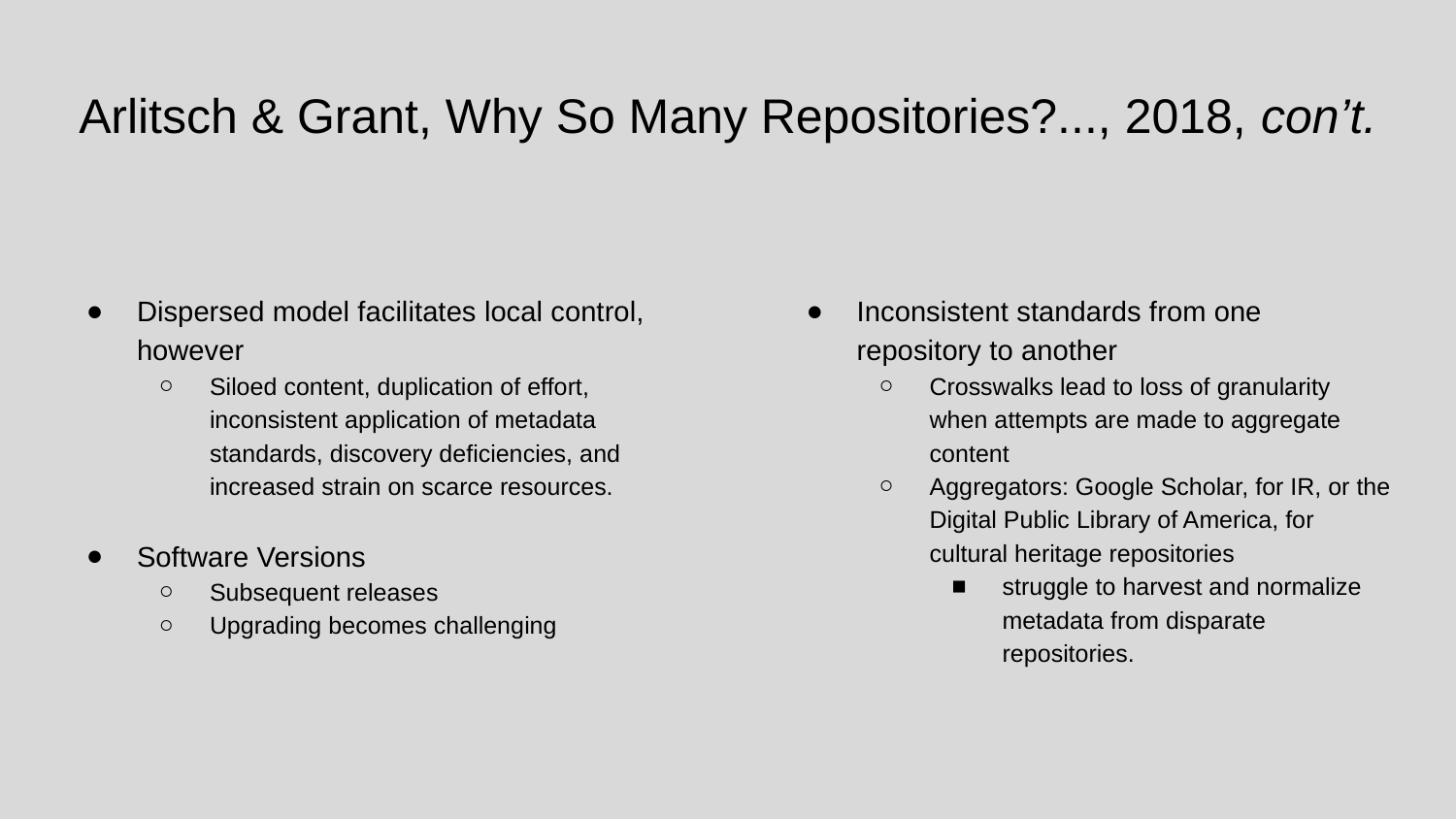

# Arlitsch & Grant, Why So Many Repositories?..., 2018, con’t.

Dispersed model facilitates local control, however
Siloed content, duplication of effort, inconsistent application of metadata standards, discovery deficiencies, and increased strain on scarce resources.
Software Versions
Subsequent releases
Upgrading becomes challenging

Inconsistent standards from one repository to another
Crosswalks lead to loss of granularity when attempts are made to aggregate content
Aggregators: Google Scholar, for IR, or the Digital Public Library of America, for cultural heritage repositories
struggle to harvest and normalize metadata from disparate repositories.